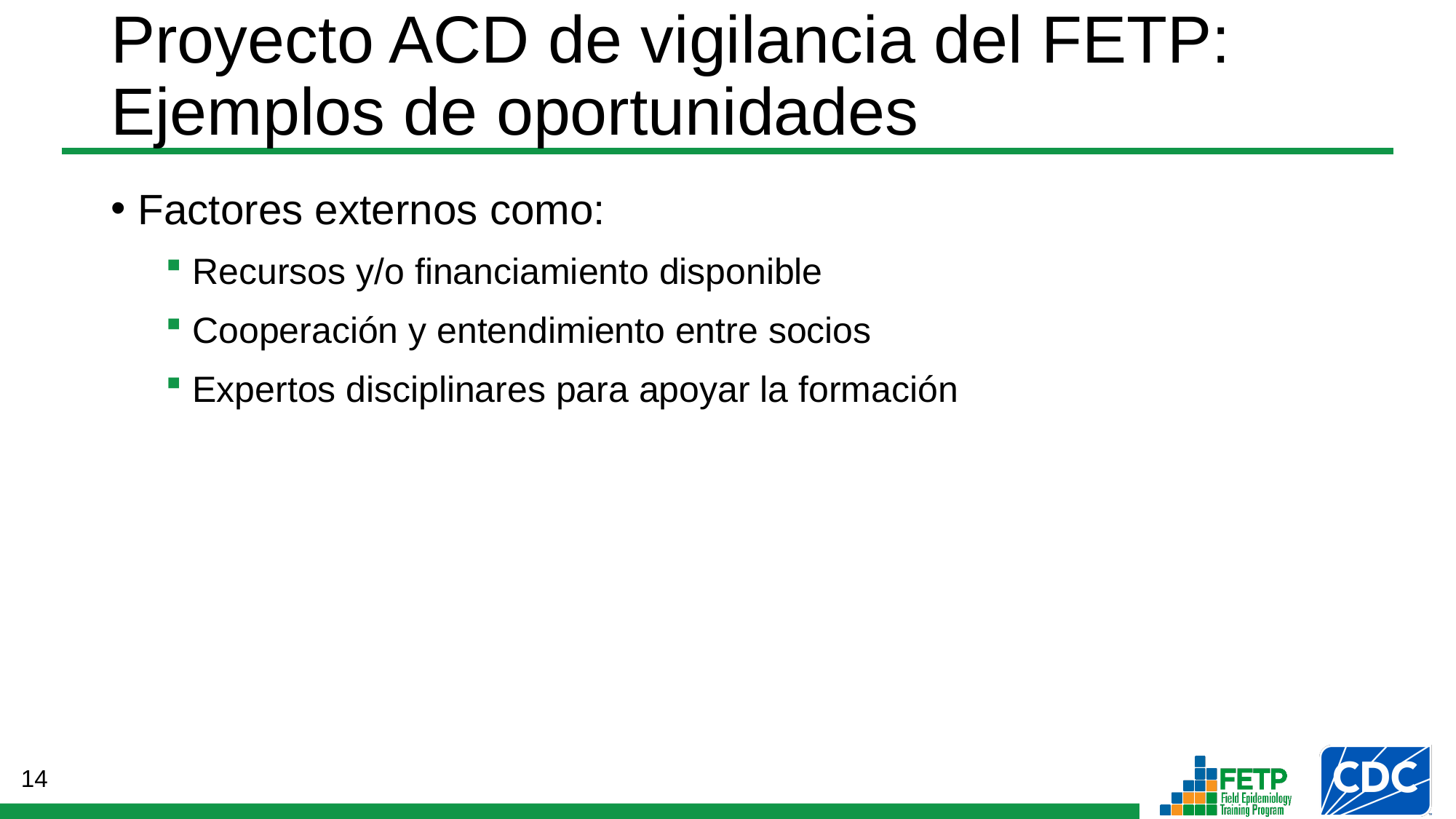

# Proyecto ACD de vigilancia del FETP: Ejemplos de oportunidades
Factores externos como:
Recursos y/o financiamiento disponible
Cooperación y entendimiento entre socios
Expertos disciplinares para apoyar la formación